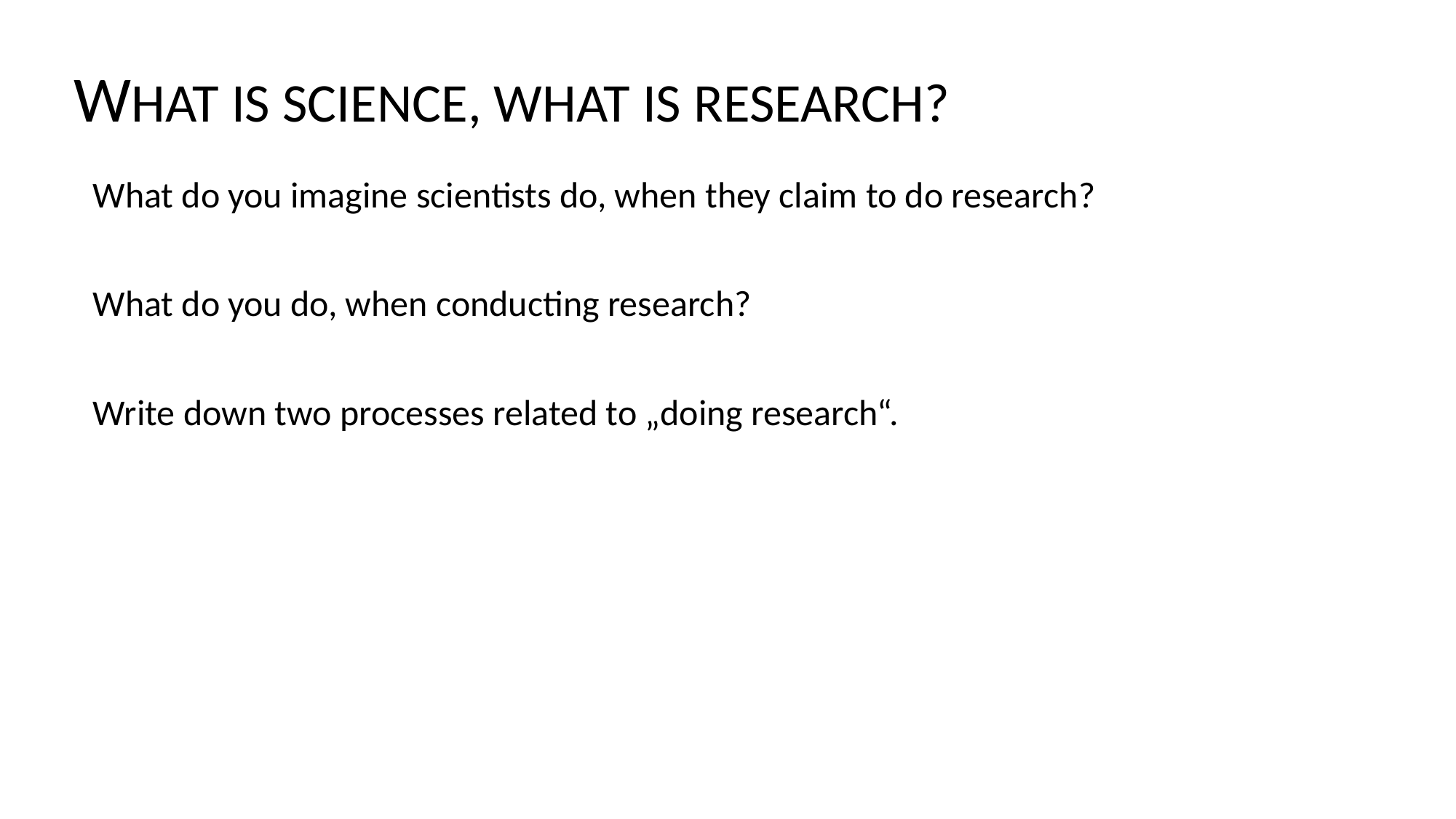

WHAT IS SCIENCE, WHAT IS RESEARCH?
What do you imagine scientists do, when they claim to do research?

What do you do, when conducting research?

Write down two processes related to „doing research“.